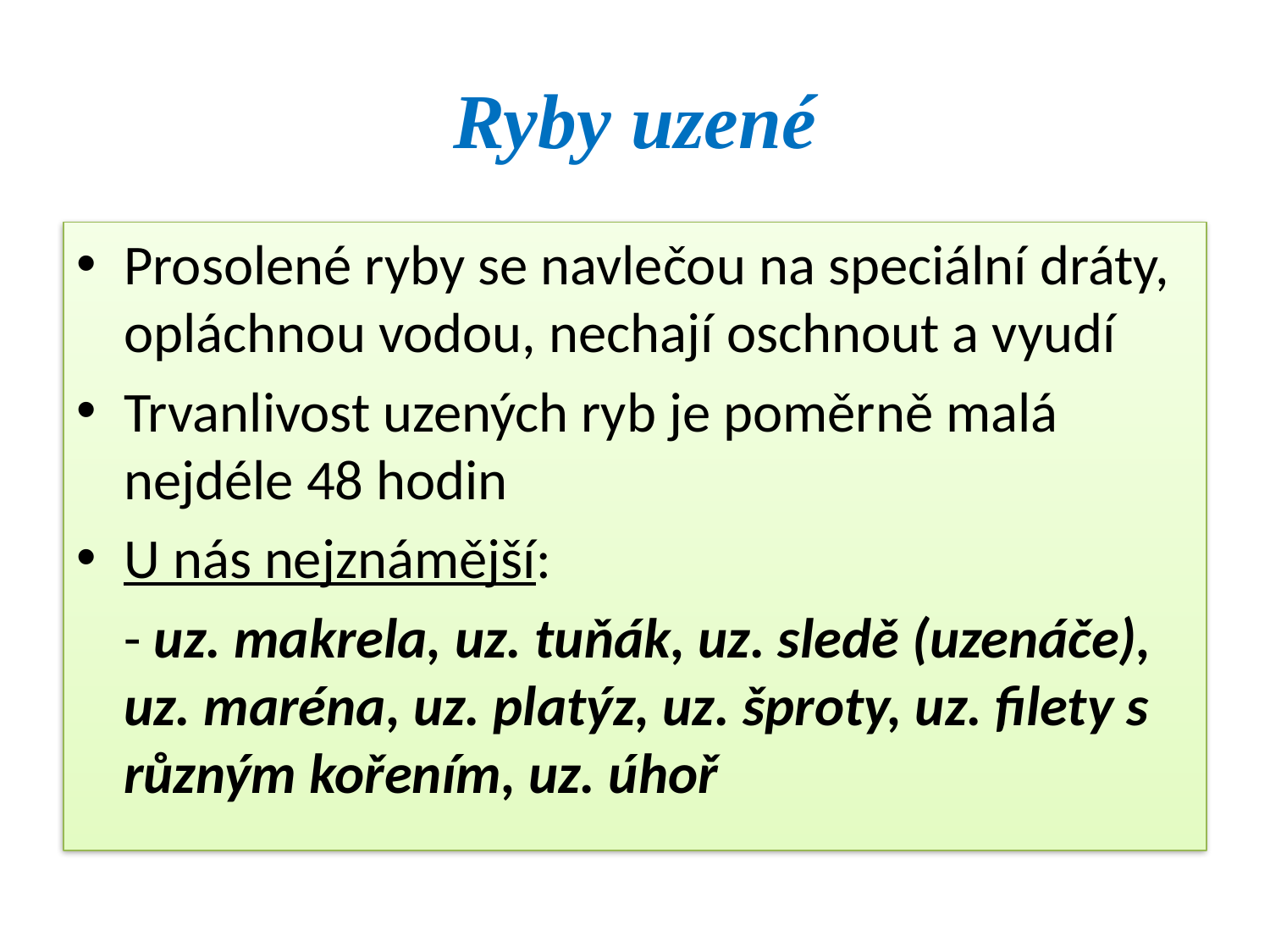

# Ryby uzené
Prosolené ryby se navlečou na speciální dráty, opláchnou vodou, nechají oschnout a vyudí
Trvanlivost uzených ryb je poměrně malá nejdéle 48 hodin
U nás nejznámější:
	- uz. makrela, uz. tuňák, uz. sledě (uzenáče), uz. maréna, uz. platýz, uz. šproty, uz. filety s různým kořením, uz. úhoř